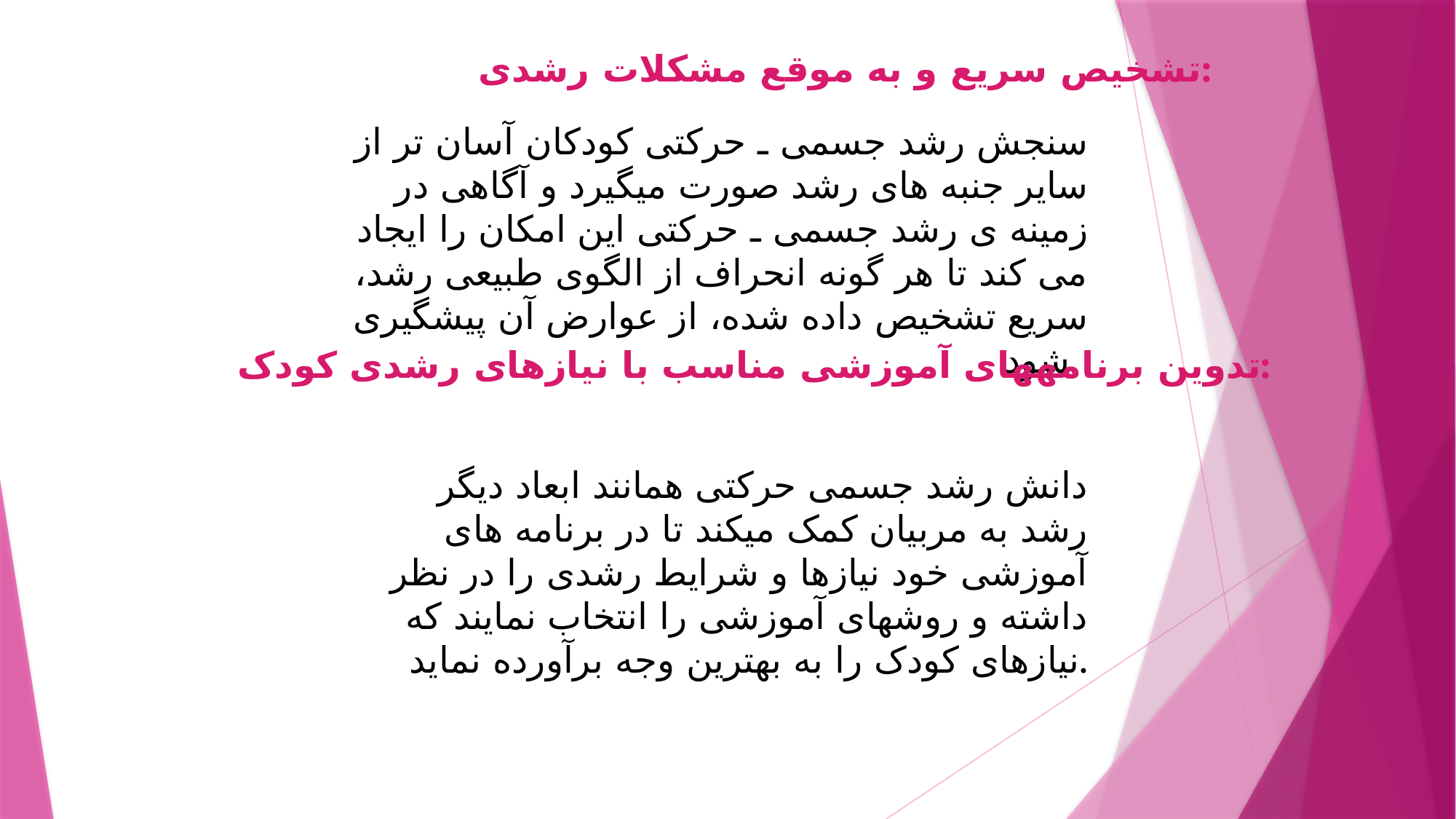

تشخیص سریع و به موقع مشکلات رشدی:
سنجش رشد جسمی ـ حرکتی کودکان آسان تر از سایر جنبه های رشد صورت میگیرد و آگاهی در زمینه ی رشد جسمی ـ حرکتی این امکان را ایجاد می کند تا هر گونه انحراف از الگوی طبیعی رشد، سریع تشخیص داده شده، از عوارض آن پیشگیری شود.
تدوین برنامههای آموزشی مناسب با نیازهای رشدی کودک:
دانش رشد جسمی حرکتی همانند ابعاد دیگر رشد به مربیان کمک میکند تا در برنامه های آموزشی خود نیازها و شرایط رشدی را در نظر داشته و روشهای آموزشی را انتخاب نمایند که نیازهای کودک را به بهترین وجه برآورده نماید.